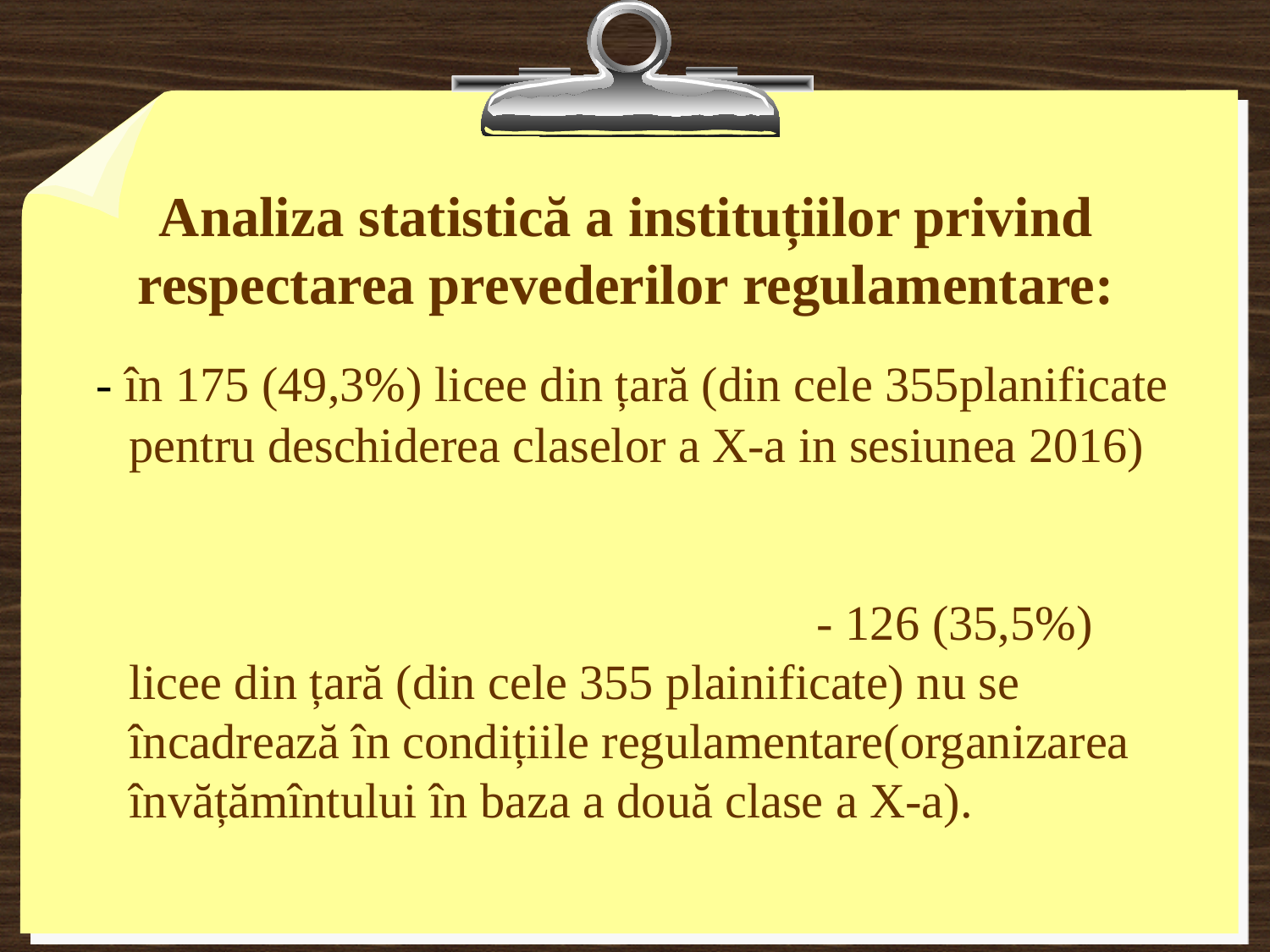

# Analiza statistică a instituțiilor privind respectarea prevederilor regulamentare:
 - în 175 (49,3%) licee din țară (din cele 355planificate pentru deschiderea claselor a X-a in sesiunea 2016)                                                                                                                                                                                                                                       - 126 (35,5%) licee din țară (din cele 355 plainificate) nu se încadrează în condițiile regulamentare(organizarea învățămîntului în baza a două clase a X-a).                                                                                                                                                                                                                                          - 54 (15,21%) licee din țară (din cele 355planificate) nu au avut admitere.